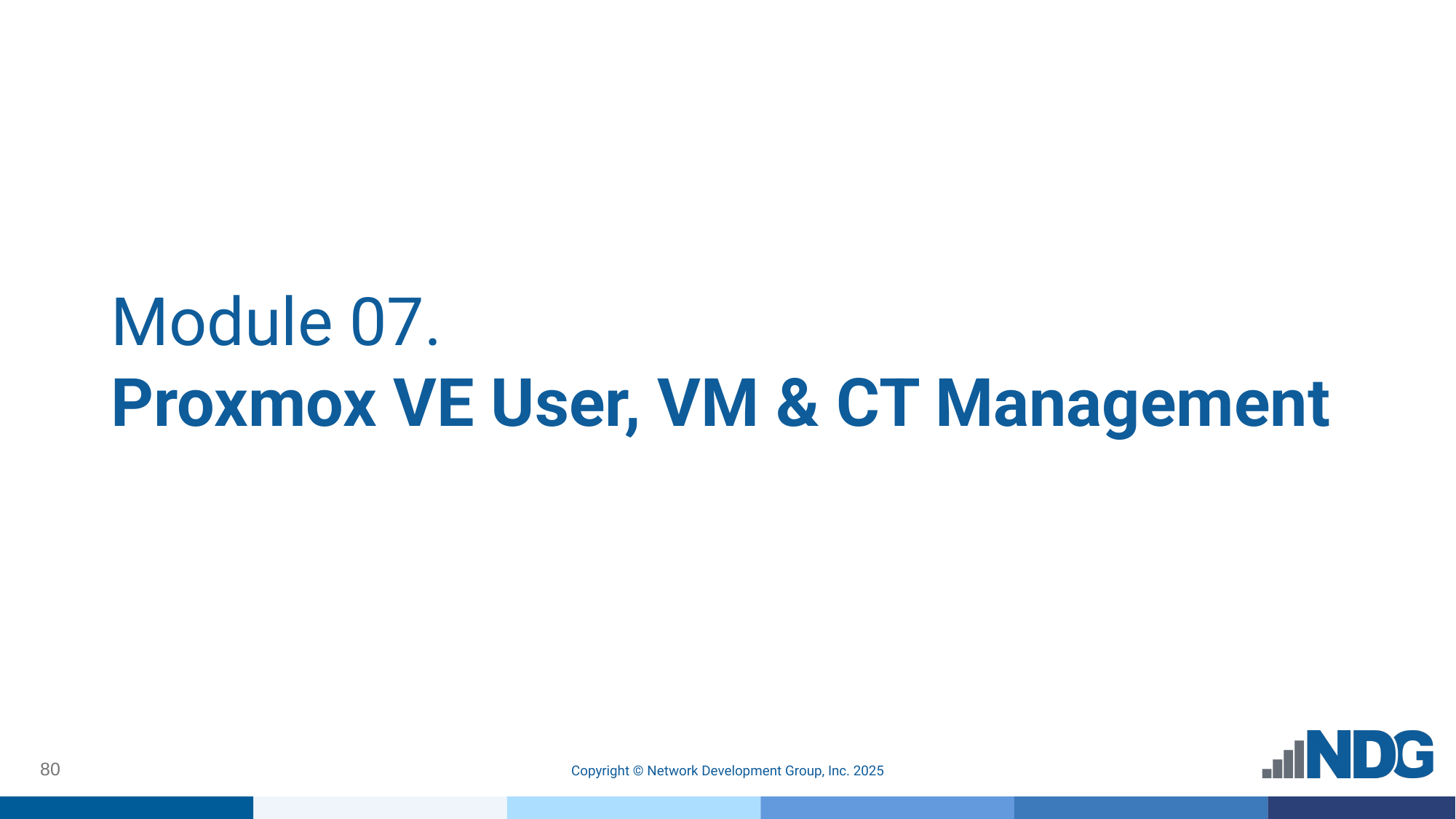

# Module 07.
Proxmox VE User, VM & CT Management